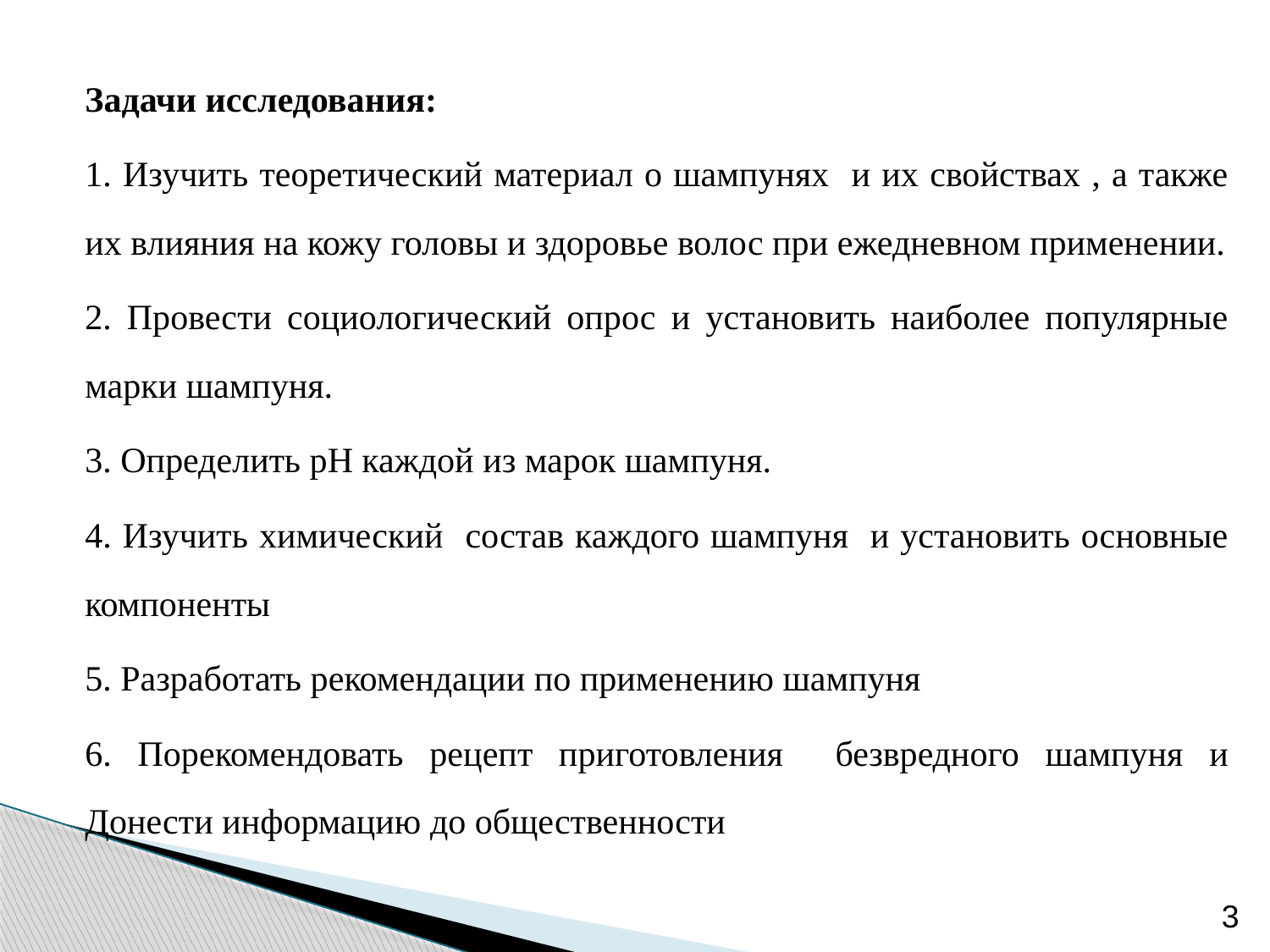

Задачи исследования:
1. Изучить теоретический материал о шампунях  и их свойствах , а также их влияния на кожу головы и здоровье волос при ежедневном применении.
2. Провести социологический опрос и установить наиболее популярные марки шампуня.
3. Определить рН каждой из марок шампуня.
4. Изучить химический  состав каждого шампуня  и установить основные компоненты
5. Разработать рекомендации по применению шампуня
6. Порекомендовать рецепт приготовления  безвредного шампуня и Донести информацию до общественности

3